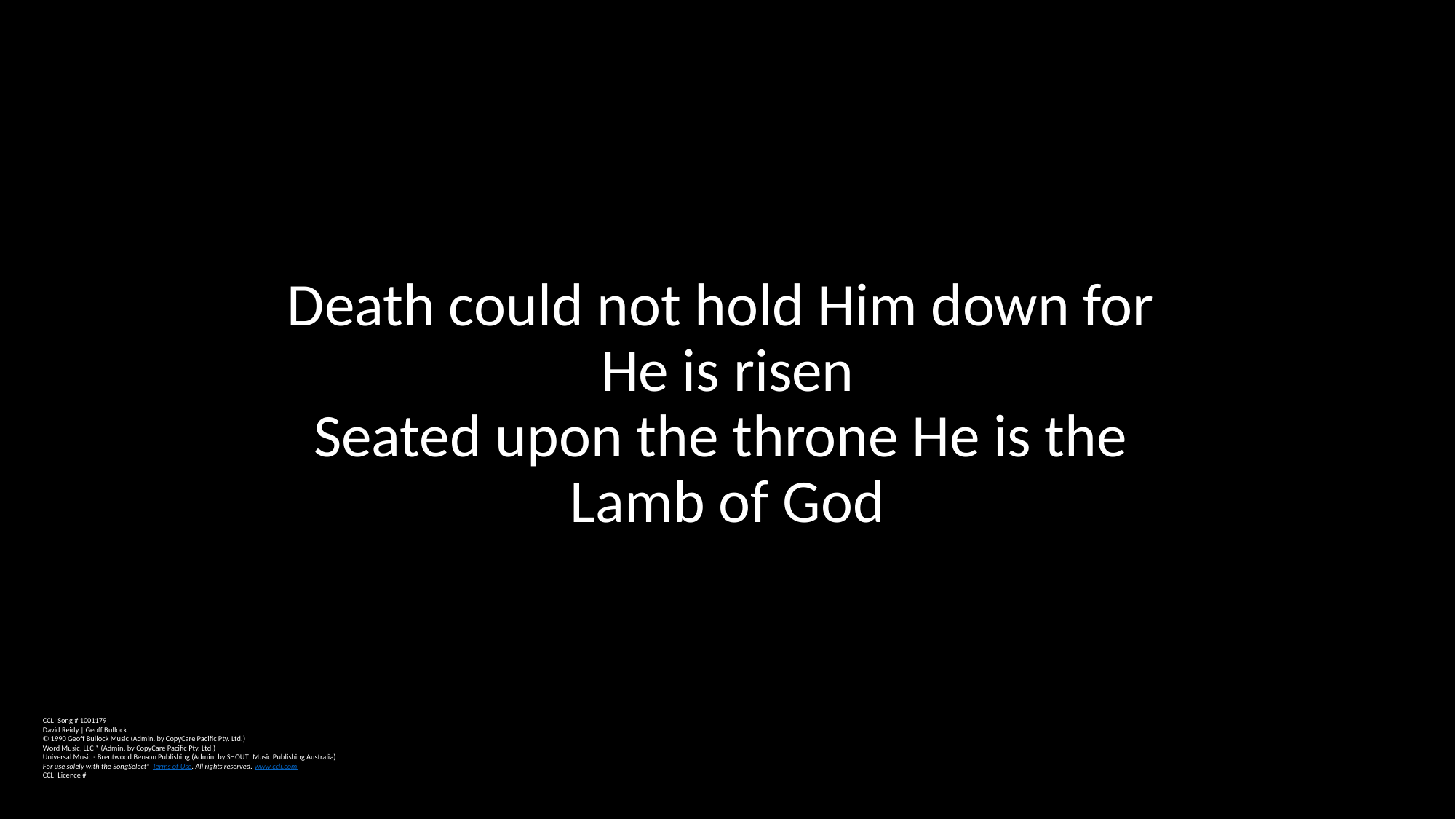

Death could not hold Him down for
He is risen
Seated upon the throne He is the
Lamb of God
CCLI Song # 1001179
David Reidy | Geoff Bullock
© 1990 Geoff Bullock Music (Admin. by CopyCare Pacific Pty. Ltd.)
Word Music, LLC * (Admin. by CopyCare Pacific Pty. Ltd.)
Universal Music - Brentwood Benson Publishing (Admin. by SHOUT! Music Publishing Australia)
For use solely with the SongSelect® Terms of Use. All rights reserved. www.ccli.com
CCLI Licence #